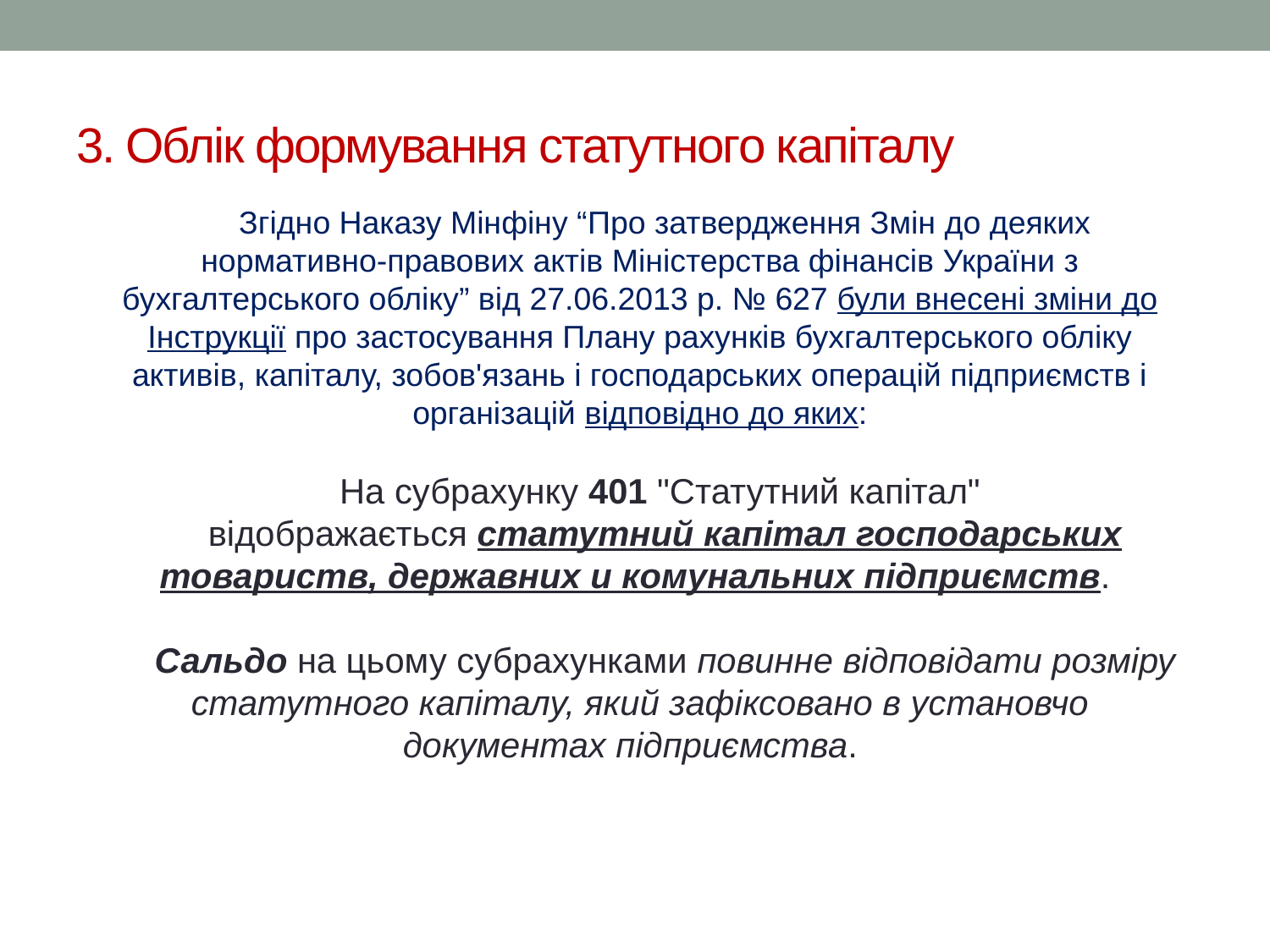

# 3. Облік формування статутного капіталу
Згідно Наказу Мінфіну “Про затвердження Змін до деяких нормативно-правових актів Міністерства фінансів України з бухгалтерського обліку” від 27.06.2013 р. № 627 були внесені зміни до Інструкції про застосування Плану рахунків бухгалтерського обліку активів, капіталу, зобов'язань і господарських операцій підприємств і організацій відповідно до яких:

На субрахунку 401 "Статутний капітал"
відображається статутний капітал господарських товариств, державних и комунальних підприємств.

Сальдо на цьому субрахунками повинне відповідати розміру статутного капіталу, який зафіксовано в установчо документах підприємства.